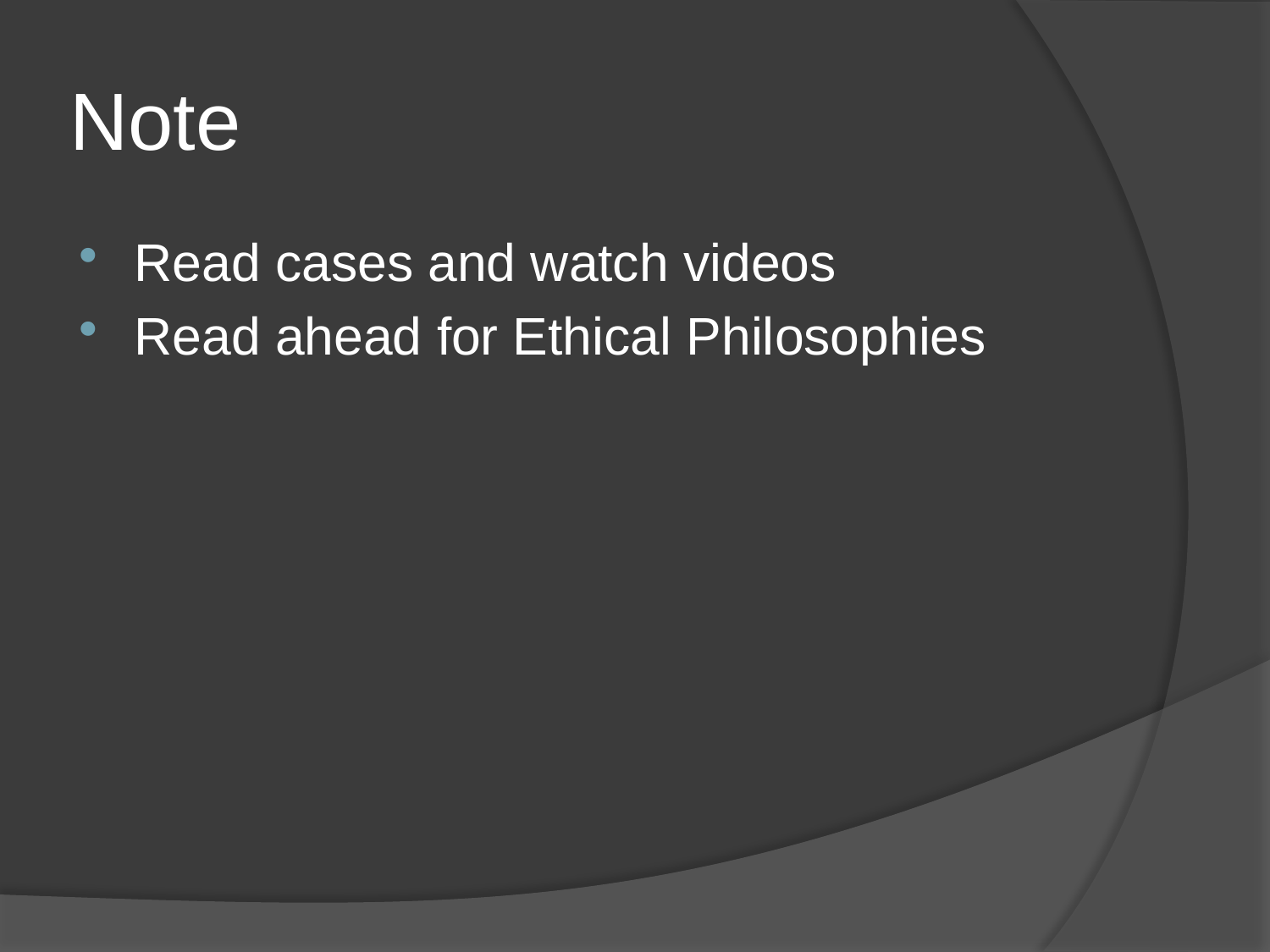

# Note
Read cases and watch videos
Read ahead for Ethical Philosophies